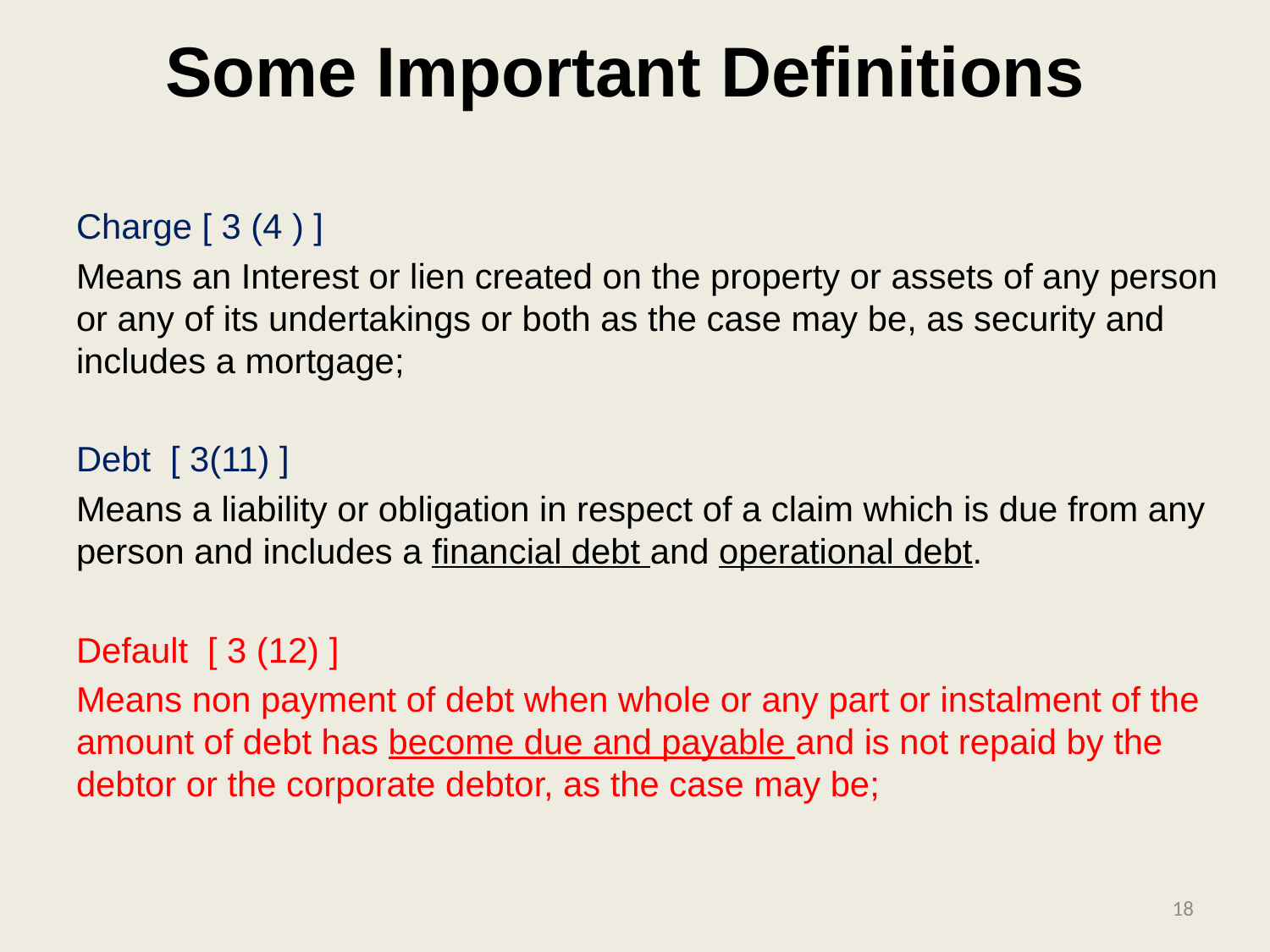

# Some Important Definitions

Charge [ 3 (4 ) ]
Means an Interest or lien created on the property or assets of any person or any of its undertakings or both as the case may be, as security and includes a mortgage;

Debt  [ 3(11) ]
Means a liability or obligation in respect of a claim which is due from any person and includes a financial debt and operational debt.

Default  [ 3 (12) ]
Means non payment of debt when whole or any part or instalment of the amount of debt has become due and payable and is not repaid by the debtor or the corporate debtor, as the case may be;
18